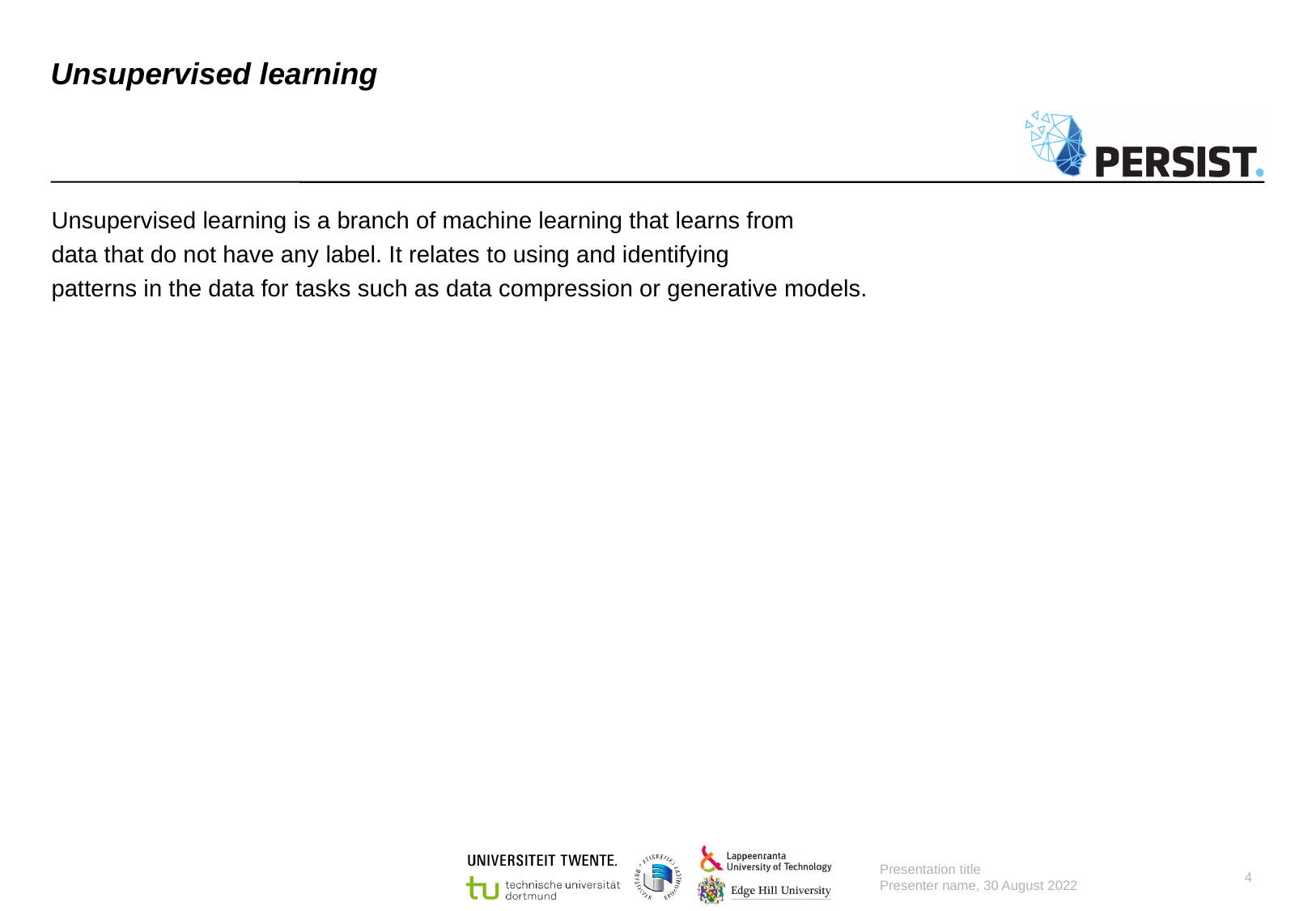

# Unsupervised learning

Unsupervised learning is a branch of machine learning that learns from
data that do not have any label. It relates to using and identifying
patterns in the data for tasks such as data compression or generative models.

Presentation title
Presenter name, 30 August 2022
4